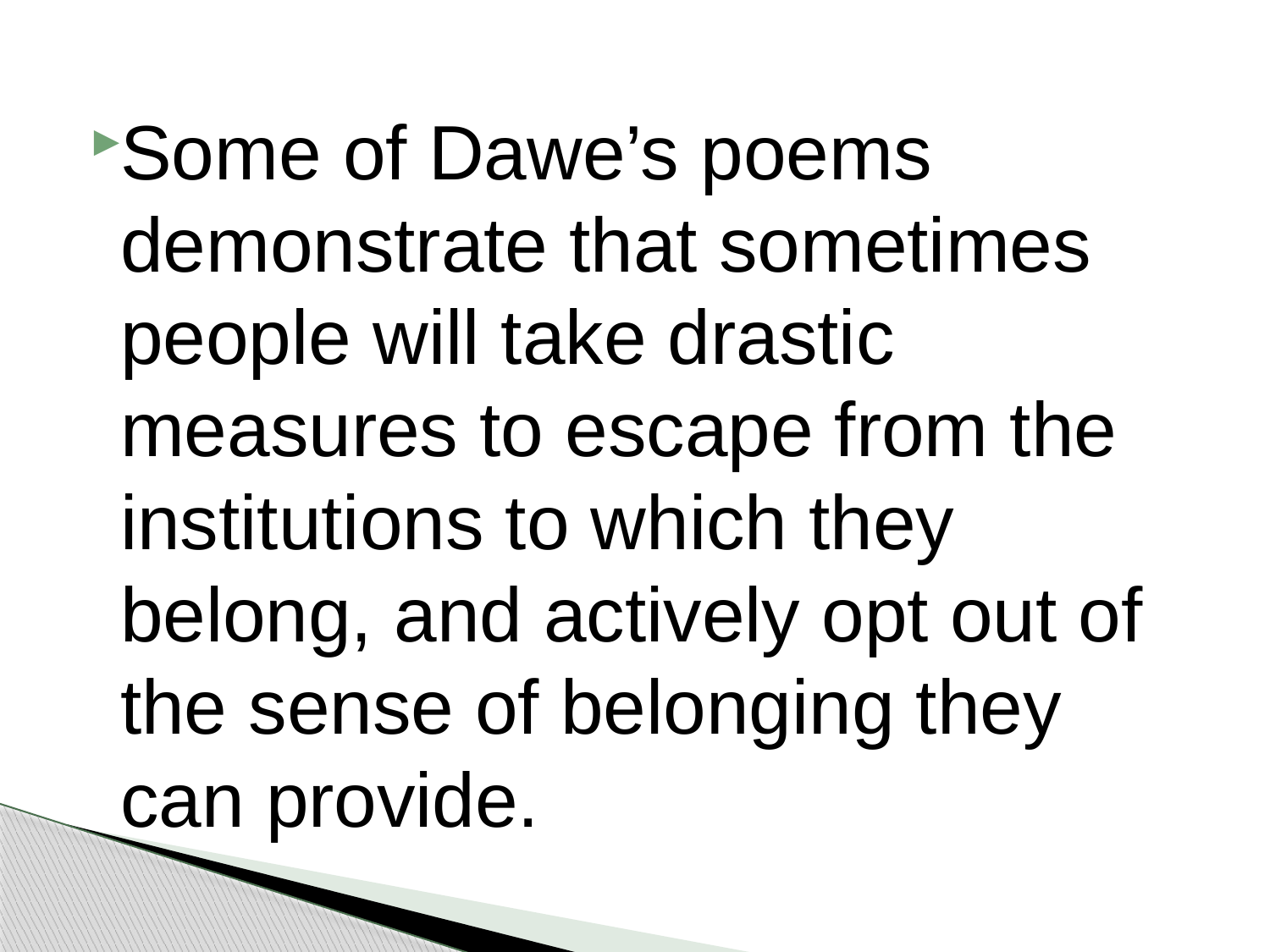

#
Some of Dawe’s poems demonstrate that sometimes people will take drastic measures to escape from the institutions to which they belong, and actively opt out of the sense of belonging they can provide.